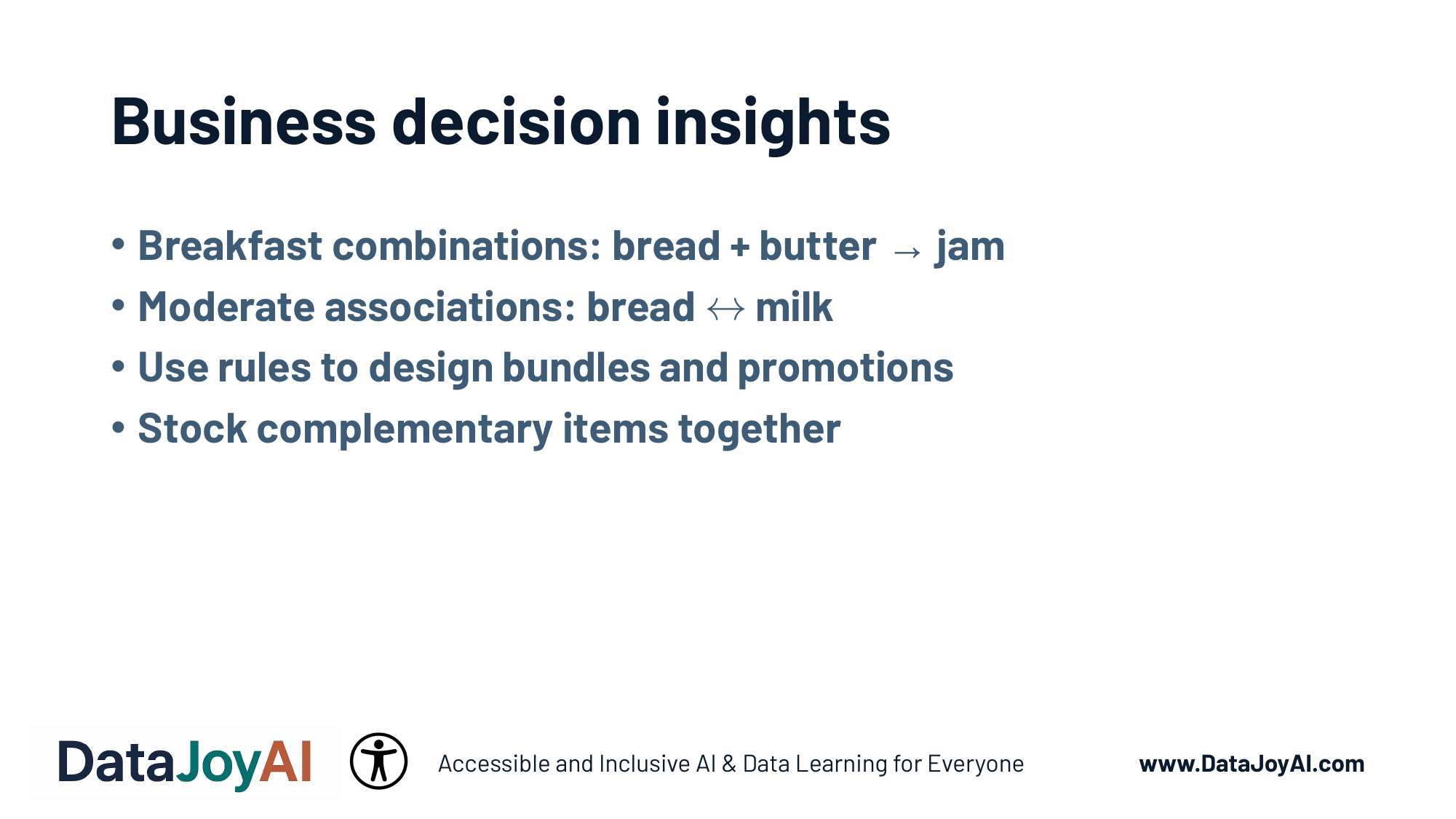

# Business decision insights
Breakfast combinations: bread + butter → jam
Moderate associations: bread ↔ milk
Use rules to design bundles and promotions
Stock complementary items together